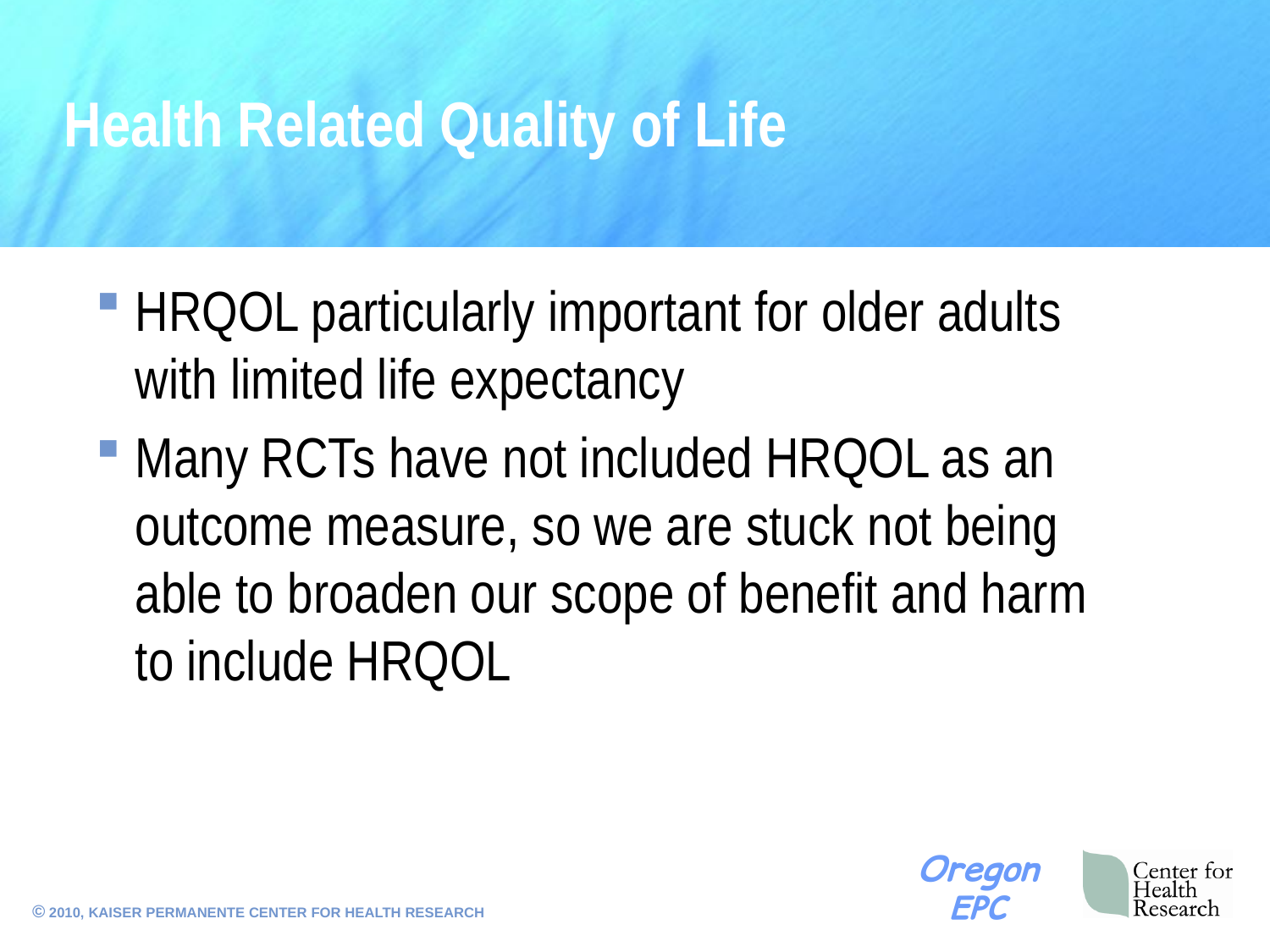

# Health Related Quality of Life
HRQOL particularly important for older adults with limited life expectancy
Many RCTs have not included HRQOL as an outcome measure, so we are stuck not being able to broaden our scope of benefit and harm to include HRQOL
17